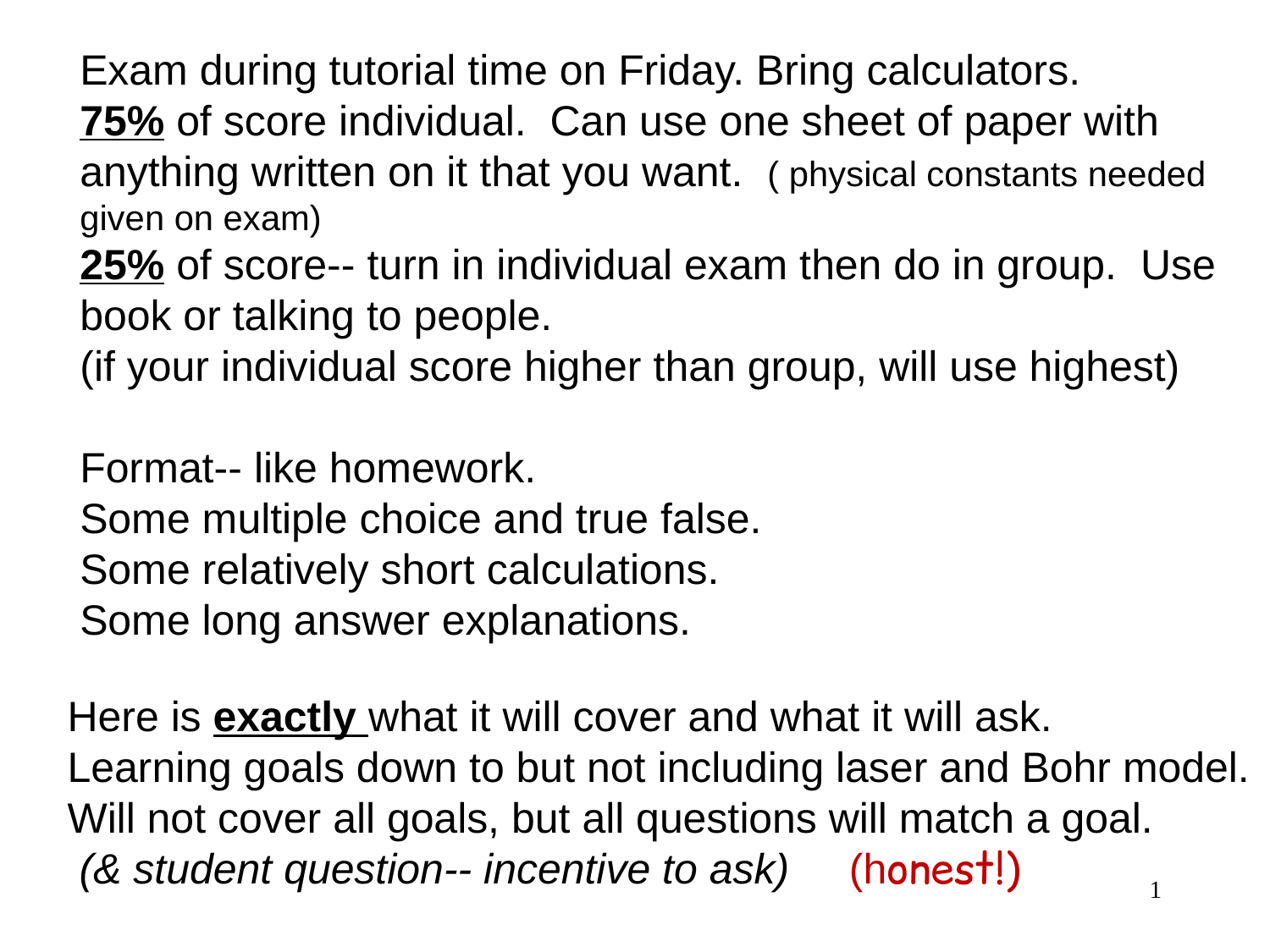

Exam during tutorial time on Friday. Bring calculators.
75% of score individual.  Can use one sheet of paper with anything written on it that you want.  ( physical constants needed given on exam)
25% of score-- turn in individual exam then do in group.  Use book or talking to people.
(if your individual score higher than group, will use highest)

Format-- like homework.
Some multiple choice and true false.
Some relatively short calculations.
Some long answer explanations.
Here is exactly what it will cover and what it will ask.
Learning goals down to but not including laser and Bohr model.
Will not cover all goals, but all questions will match a goal.
 (& student question-- incentive to ask)     (honest!)
1